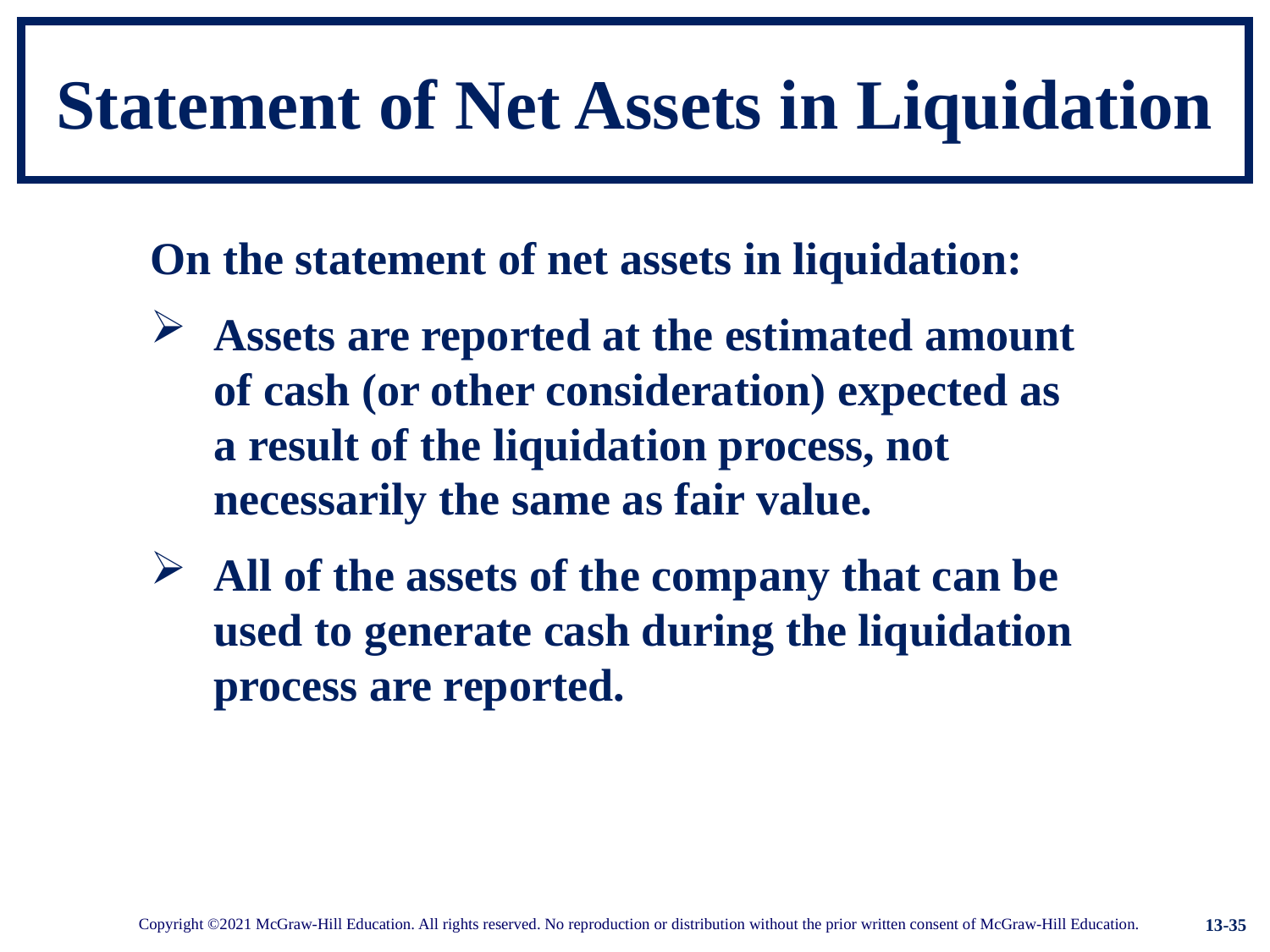

# Statement of Net Assets in Liquidation
On the statement of net assets in liquidation:
Assets are reported at the estimated amount of cash (or other consideration) expected as a result of the liquidation process, not necessarily the same as fair value.
All of the assets of the company that can be used to generate cash during the liquidation process are reported.

13-35
Copyright ©2021 McGraw-Hill Education. All rights reserved. No reproduction or distribution without the prior written consent of McGraw-Hill Education.